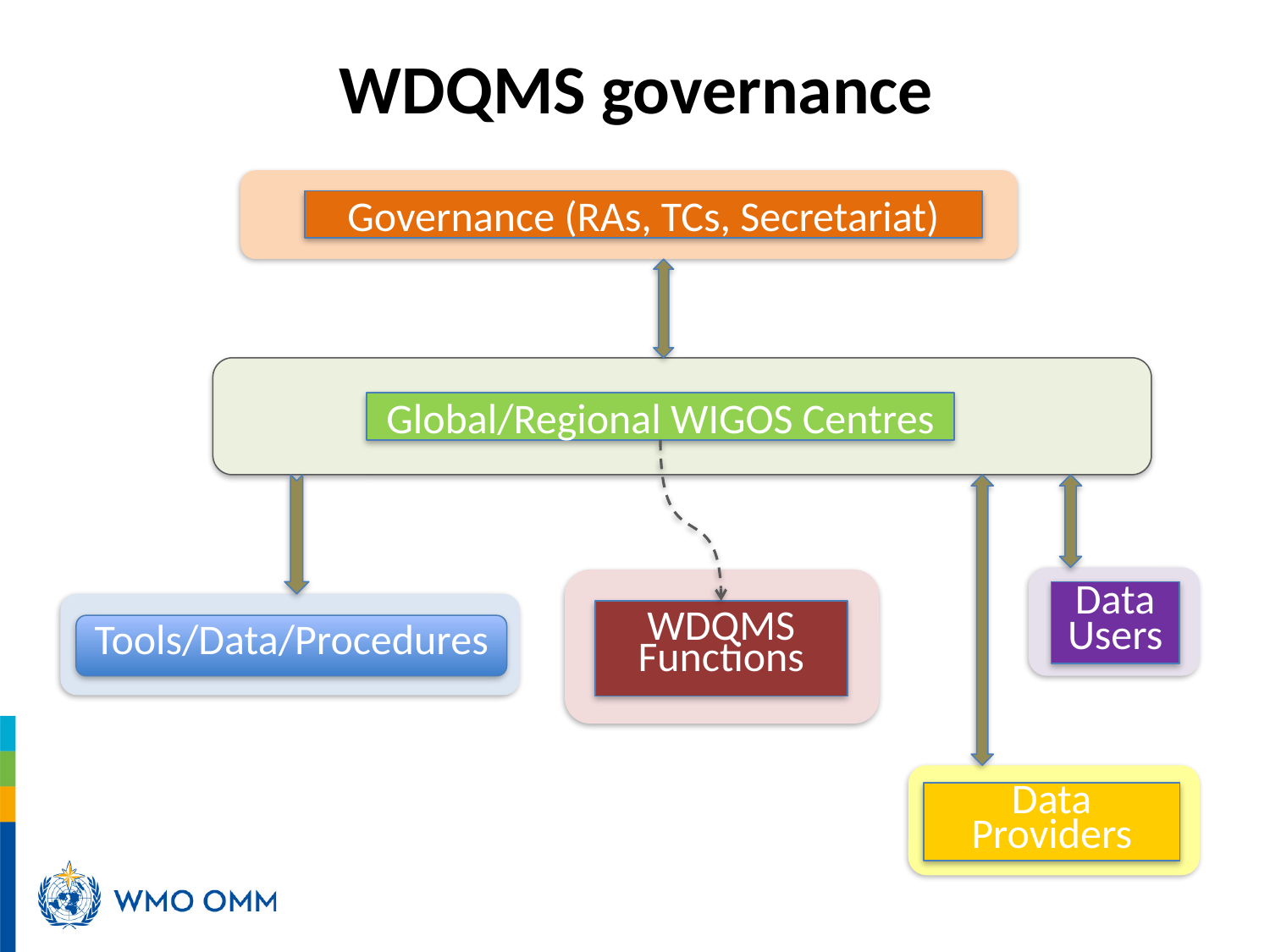

# WDQMS governance

Governance (RAs, TCs, Secretariat)

Global/Regional WIGOS Centres

Data Users

WDQMS Functions
Tools/Data/Procedures

Data Providers